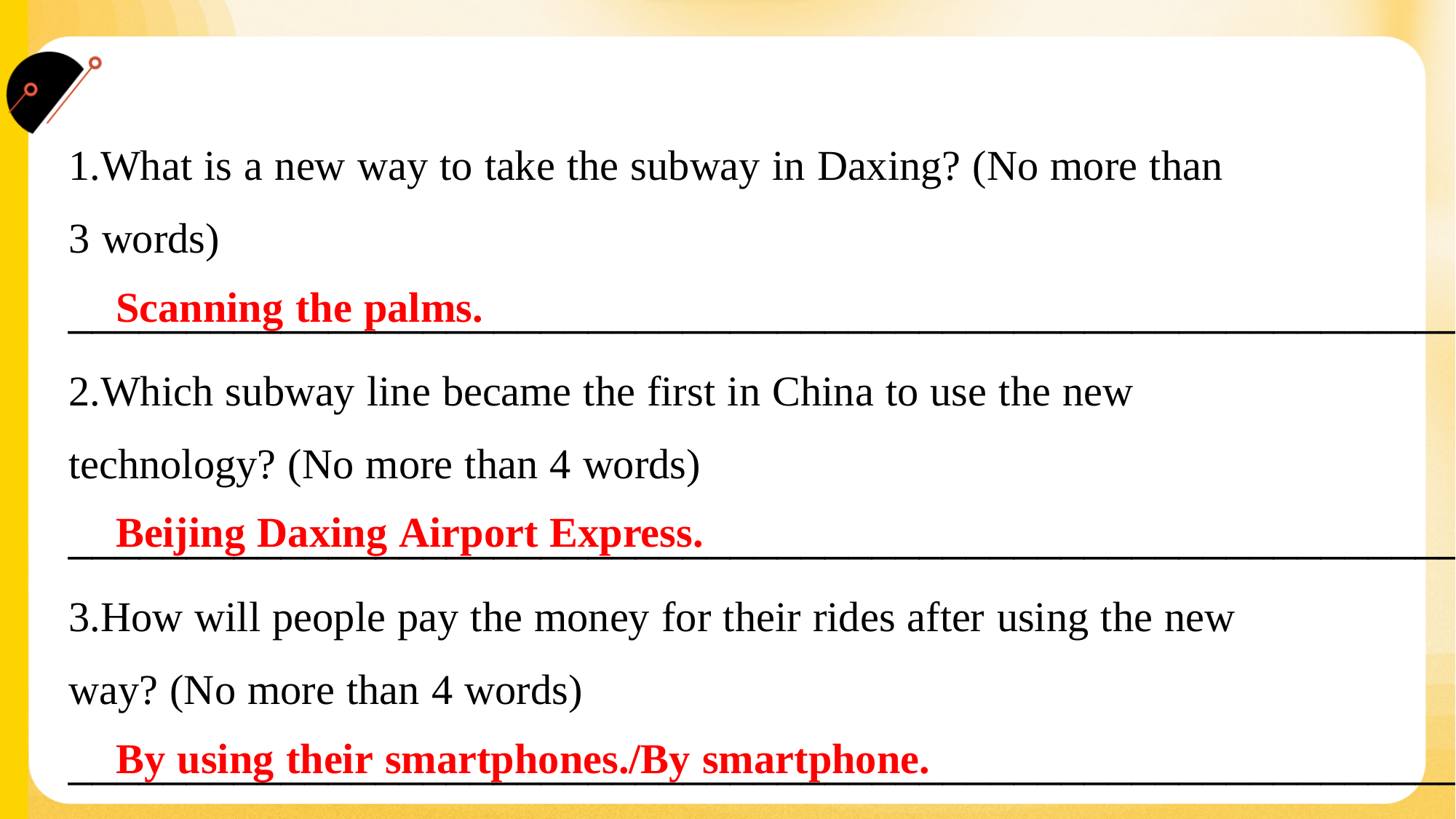

1.What is a new way to take the subway in Daxing? (No more than
3 words)
______________________________________________________________

    Scanning the palms.
2.Which subway line became the first in China to use the new
technology? (No more than 4 words)
______________________________________________________________

    Beijing Daxing Airport Express.
3.How will people pay the money for their rides after using the new
way? (No more than 4 words)
______________________________________________________________

    By using their smartphones./By smartphone.